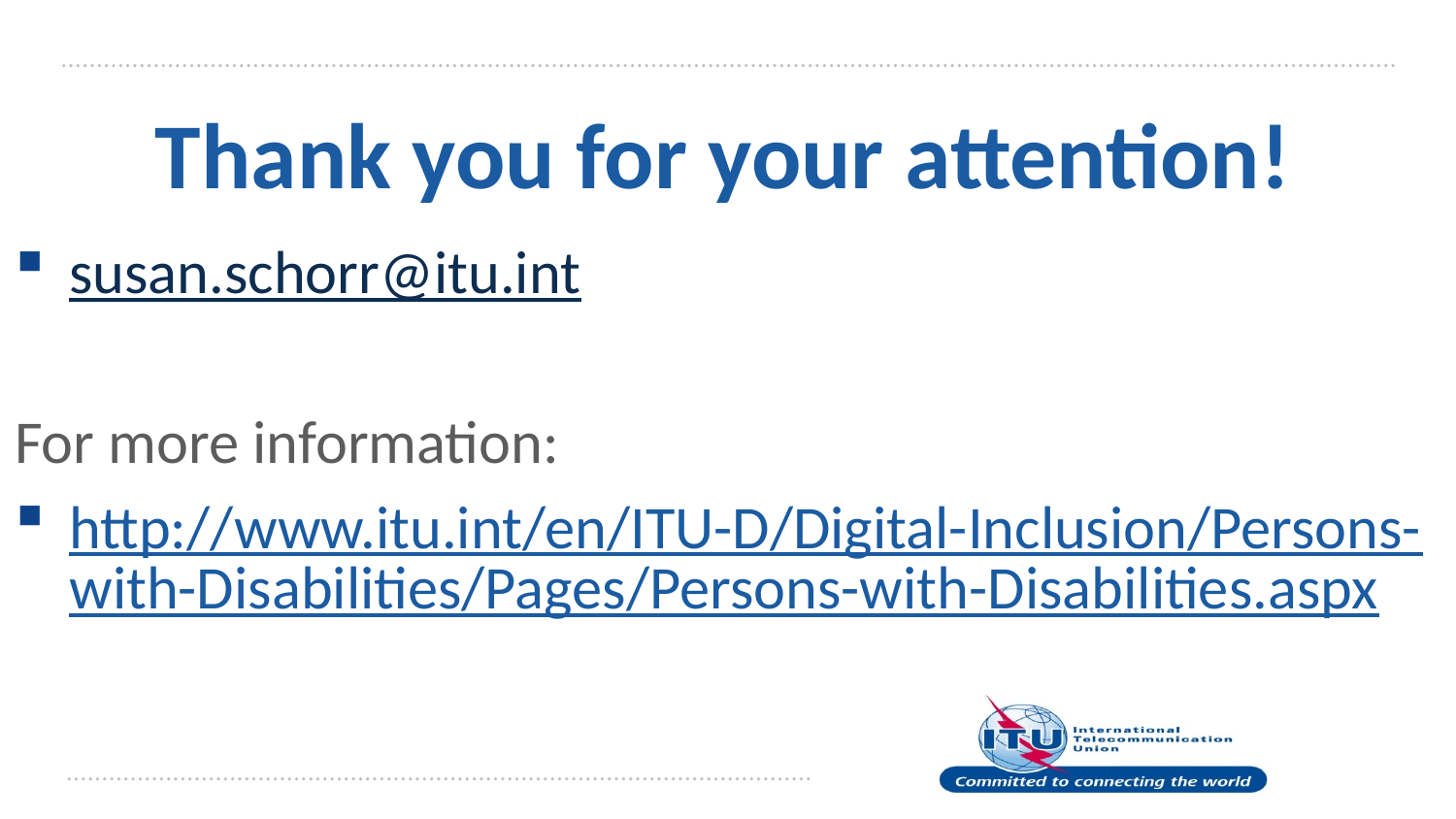

Thank you for your attention!
susan.schorr@itu.int

For more information:
http://www.itu.int/en/ITU-D/Digital-Inclusion/Persons-with-Disabilities/Pages/Persons-with-Disabilities.aspx